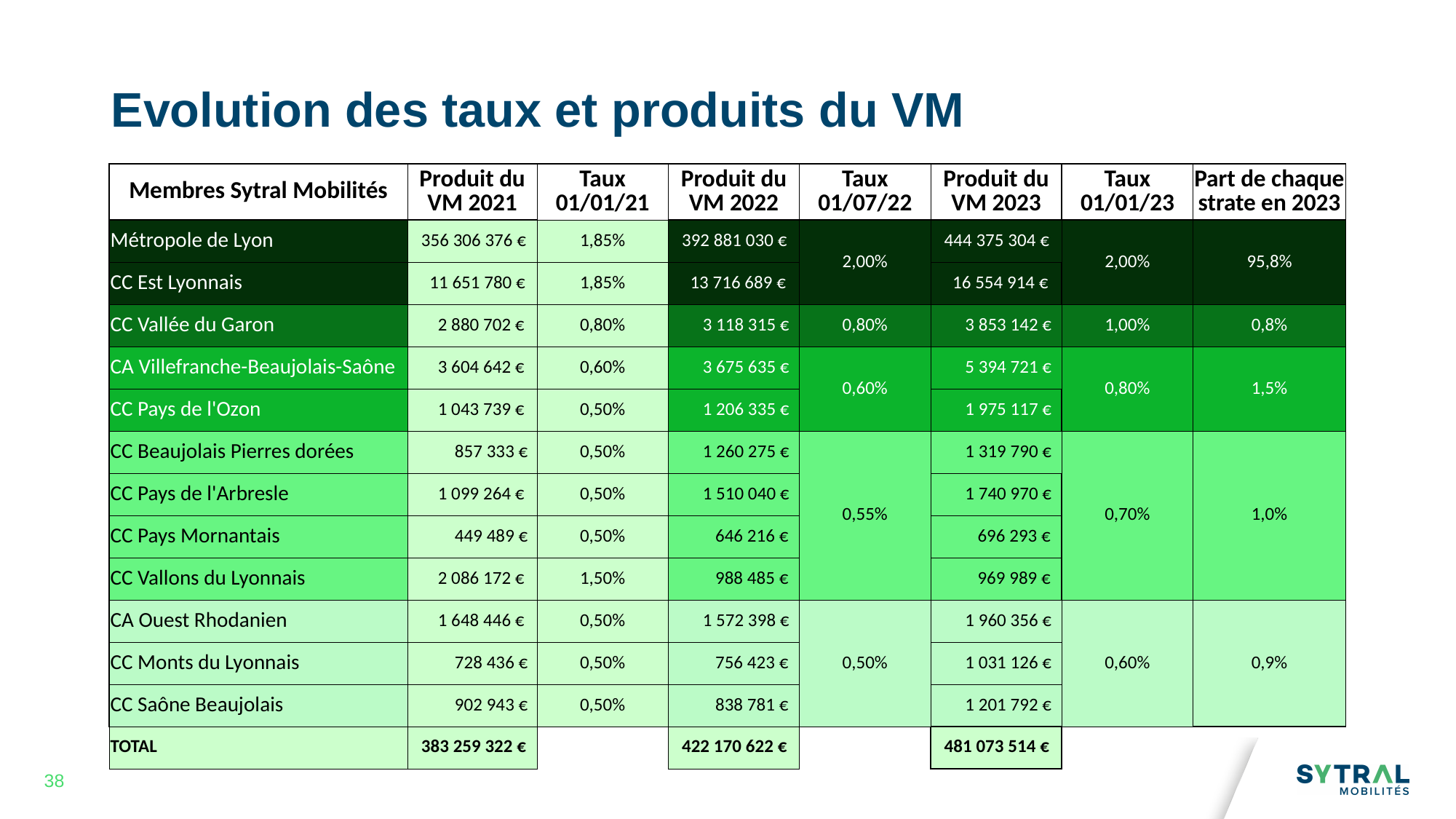

Evolution des taux et produits du VM
| Membres Sytral Mobilités | Produit du VM 2021 | Taux 01/01/21 | Produit du VM 2022 | Taux 01/07/22 | Produit du VM 2023 | Taux 01/01/23 | Part de chaque strate en 2023 |
| --- | --- | --- | --- | --- | --- | --- | --- |
| Métropole de Lyon | 356 306 376 € | 1,85% | 392 881 030 € | 2,00% | 444 375 304 € | 2,00% | 95,8% |
| CC Est Lyonnais | 11 651 780 € | 1,85% | 13 716 689 € |  | 16 554 914 € |  |  |
| CC Vallée du Garon | 2 880 702 € | 0,80% | 3 118 315 € | 0,80% | 3 853 142 € | 1,00% | 0,8% |
| CA Villefranche-Beaujolais-Saône | 3 604 642 € | 0,60% | 3 675 635 € | 0,60% | 5 394 721 € | 0,80% | 1,5% |
| CC Pays de l'Ozon | 1 043 739 € | 0,50% | 1 206 335 € |  | 1 975 117 € |  |  |
| CC Beaujolais Pierres dorées | 857 333 € | 0,50% | 1 260 275 € | 0,55% | 1 319 790 € | 0,70% | 1,0% |
| CC Pays de l'Arbresle | 1 099 264 € | 0,50% | 1 510 040 € |  | 1 740 970 € |  |  |
| CC Pays Mornantais | 449 489 € | 0,50% | 646 216 € |  | 696 293 € |  |  |
| CC Vallons du Lyonnais | 2 086 172 € | 1,50% | 988 485 € |  | 969 989 € |  |  |
| CA Ouest Rhodanien | 1 648 446 € | 0,50% | 1 572 398 € | 0,50% | 1 960 356 € | 0,60% | 0,9% |
| CC Monts du Lyonnais | 728 436 € | 0,50% | 756 423 € |  | 1 031 126 € |  |  |
| CC Saône Beaujolais | 902 943 € | 0,50% | 838 781 € |  | 1 201 792 € |  |  |
| TOTAL | 383 259 322 € |  | 422 170 622 € |  | 481 073 514 € |  |  |
38